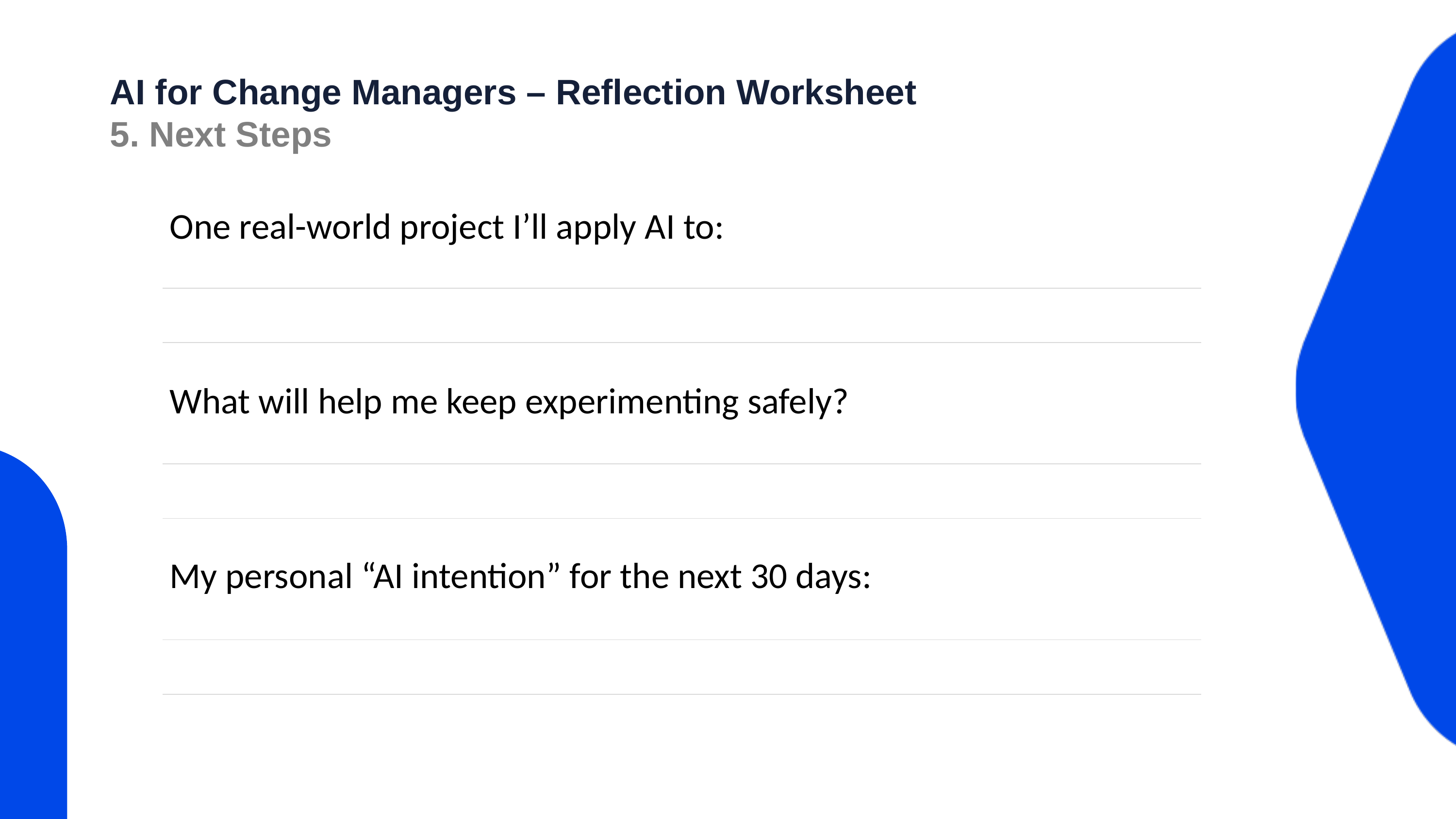

AI for Change Managers – Reflection Worksheet
5. Next Steps
One real-world project I’ll apply AI to:

What will help me keep experimenting safely?

My personal “AI intention” for the next 30 days: